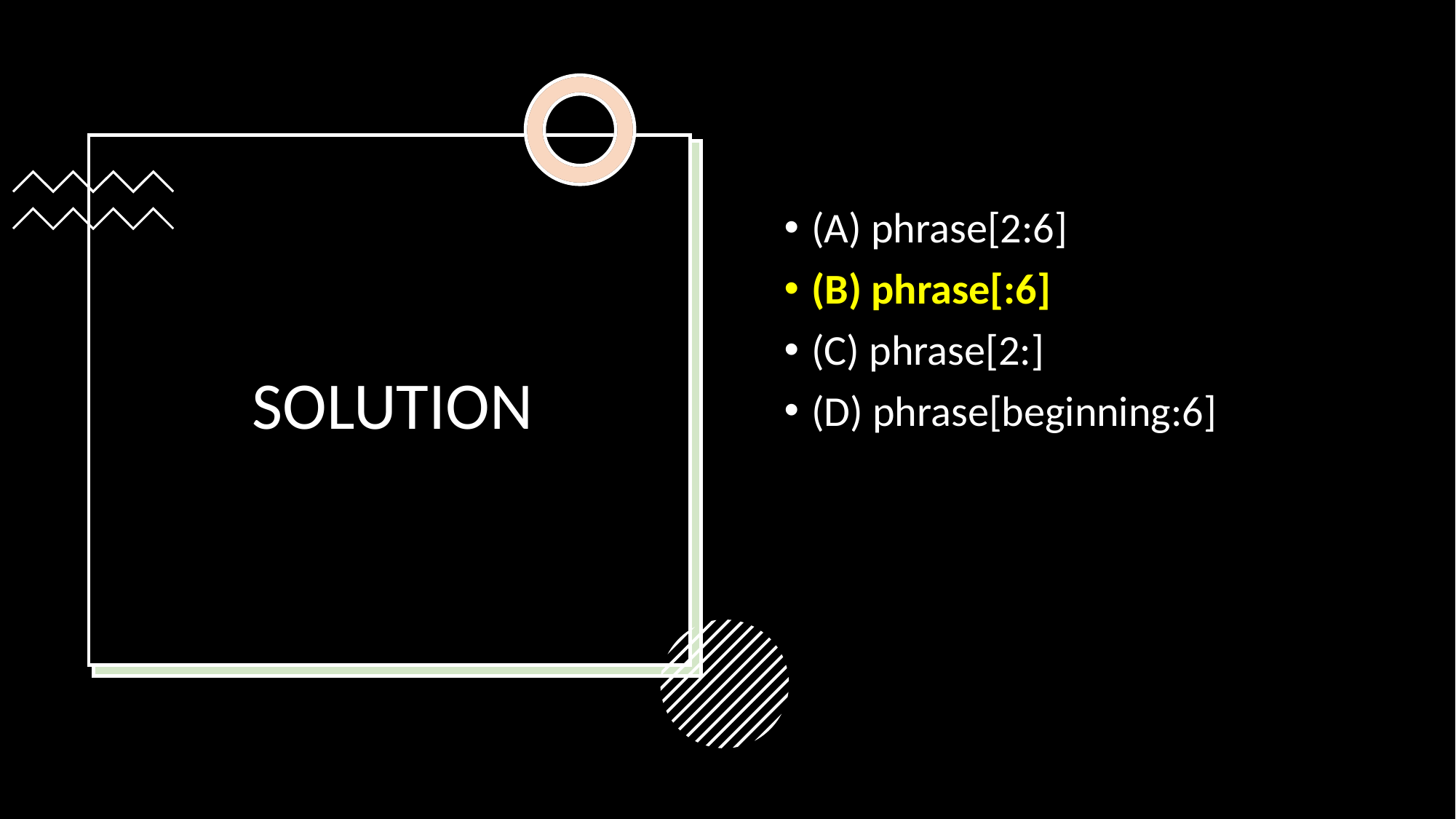

(A) phrase[2:6]
(B) phrase[:6]
(C) phrase[2:]
(D) phrase[beginning:6]

# SOLUTION